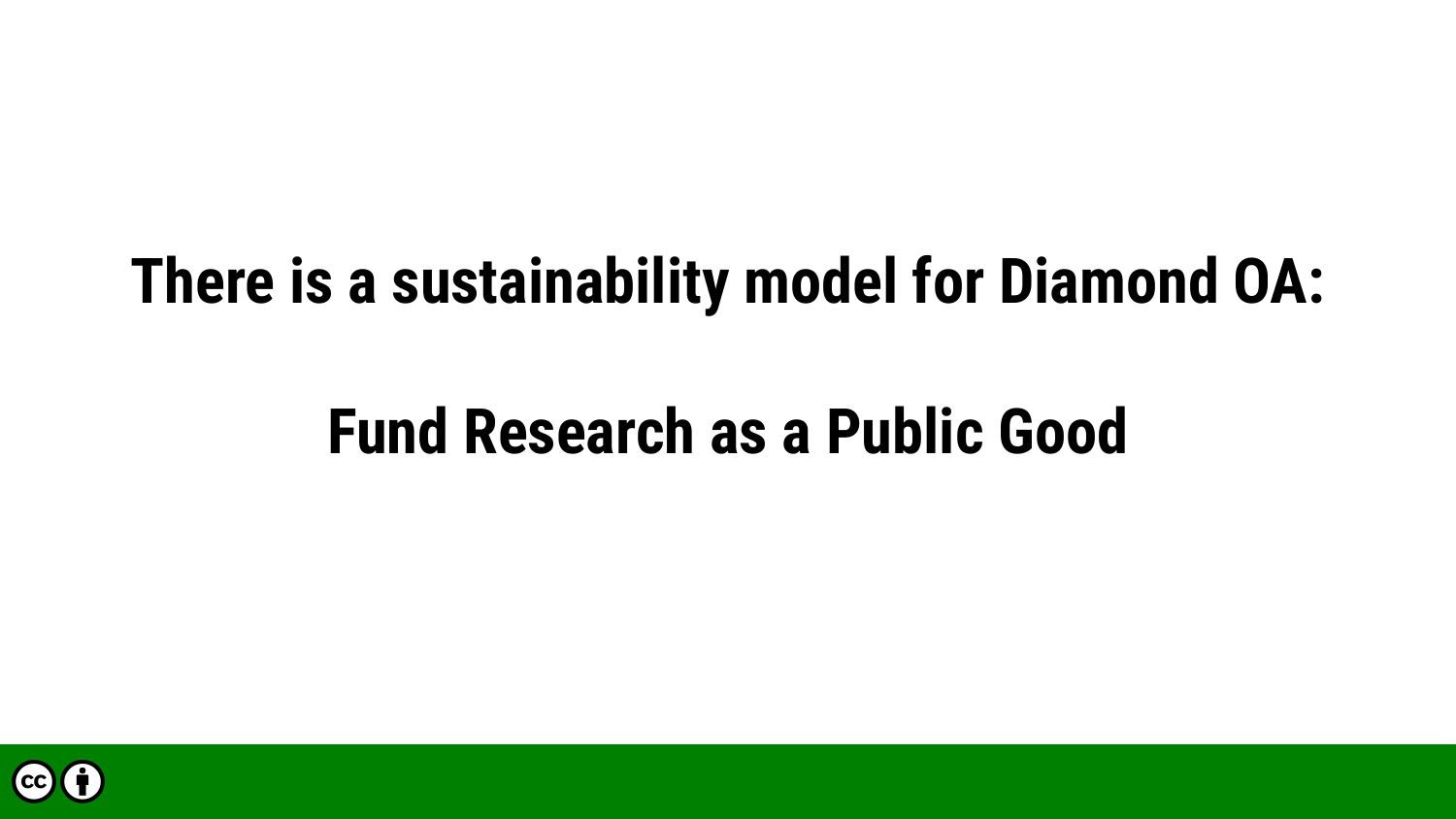

There is a sustainability model for Diamond OA:

Fund Research as a Public Good